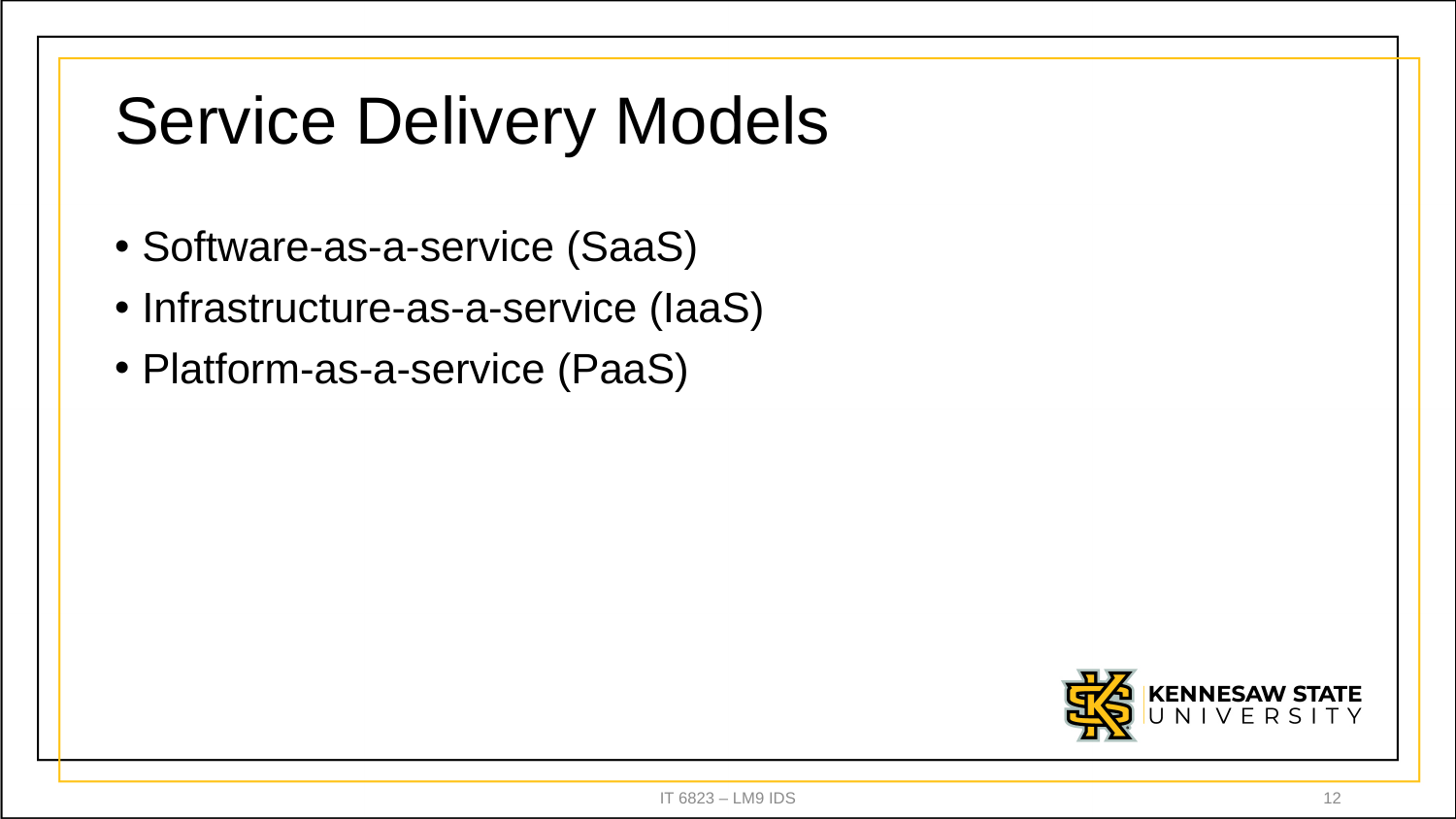

# Service Delivery Models
Software-as-a-service (SaaS)
Infrastructure-as-a-service (IaaS)
Platform-as-a-service (PaaS)

IT 6823 – LM9 IDS
12